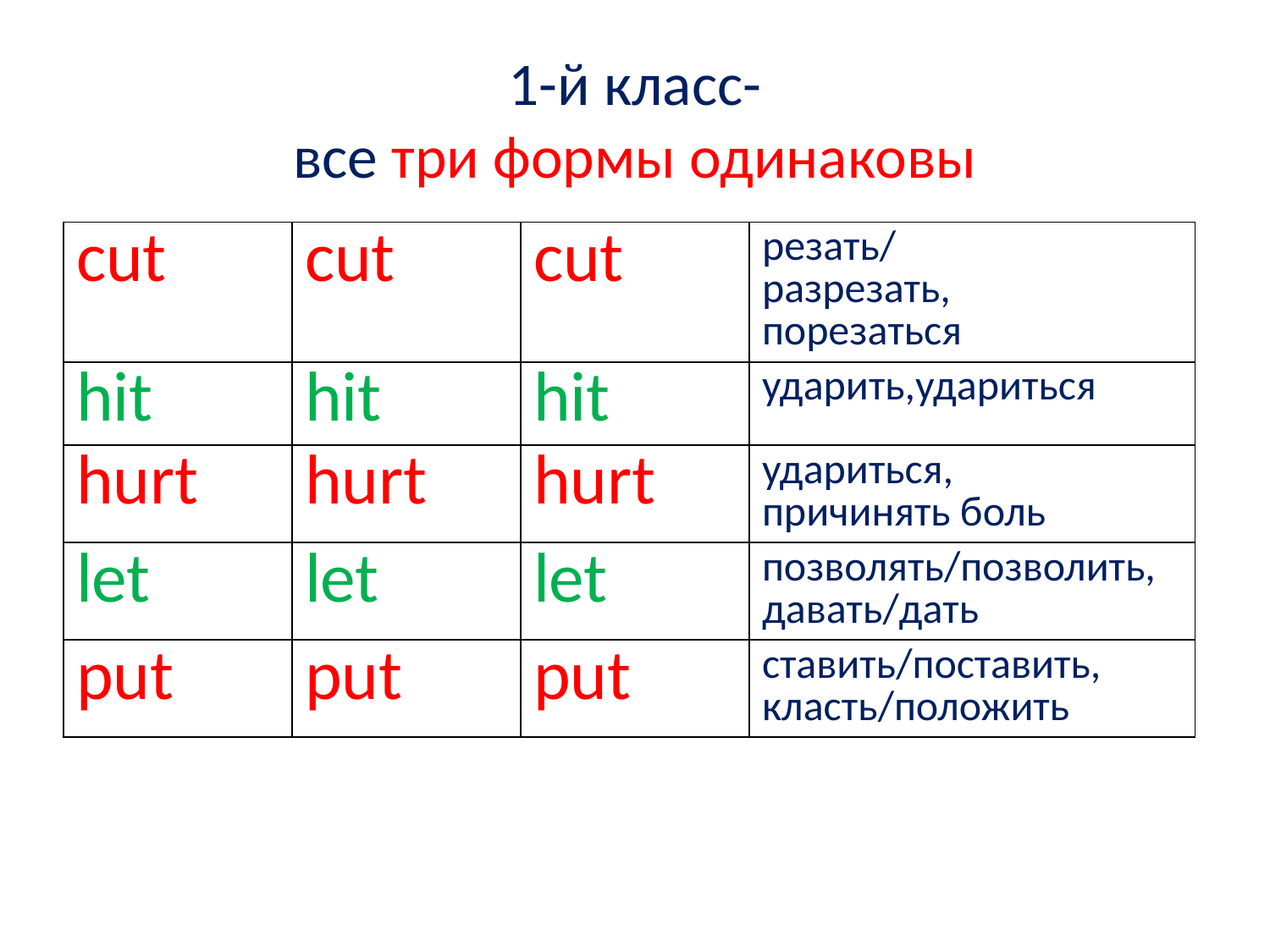

# 1-й класс- все три формы одинаковы
| cut | cut | cut | резать/ разрезать, порезаться |
| --- | --- | --- | --- |
| hit | hit | hit | ударить,удариться |
| hurt | hurt | hurt | удариться, причинять боль |
| let | let | let | позволять/позволить, давать/дать |
| put | put | put | ставить/поставить, класть/положить |